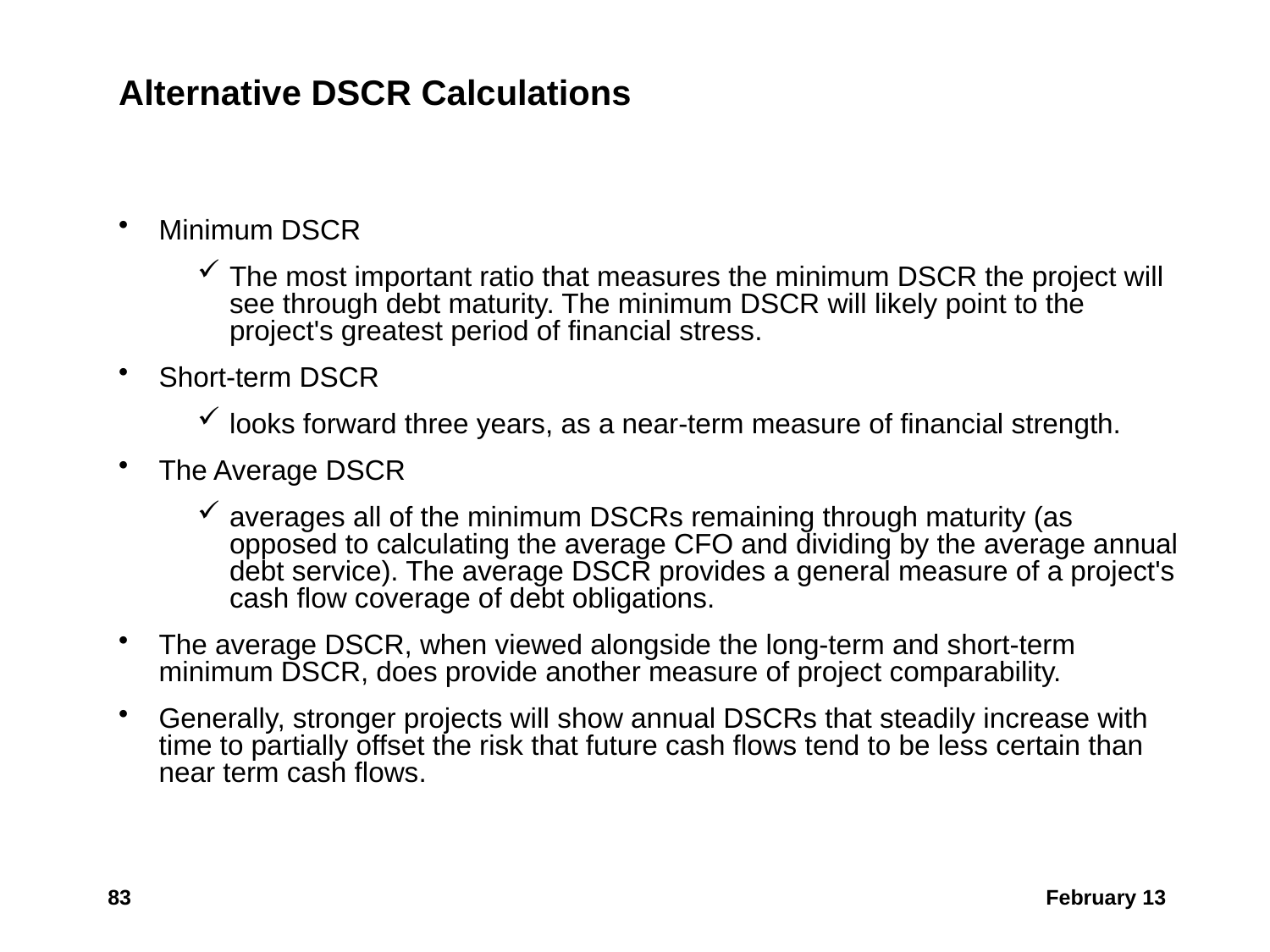

# Alternative DSCR Calculations
Minimum DSCR
The most important ratio that measures the minimum DSCR the project will see through debt maturity. The minimum DSCR will likely point to the project's greatest period of financial stress.
Short-term DSCR
looks forward three years, as a near-term measure of financial strength.
The Average DSCR
averages all of the minimum DSCRs remaining through maturity (as opposed to calculating the average CFO and dividing by the average annual debt service). The average DSCR provides a general measure of a project's cash flow coverage of debt obligations.
The average DSCR, when viewed alongside the long-term and short-term minimum DSCR, does provide another measure of project comparability.
Generally, stronger projects will show annual DSCRs that steadily increase with time to partially offset the risk that future cash flows tend to be less certain than near term cash flows.